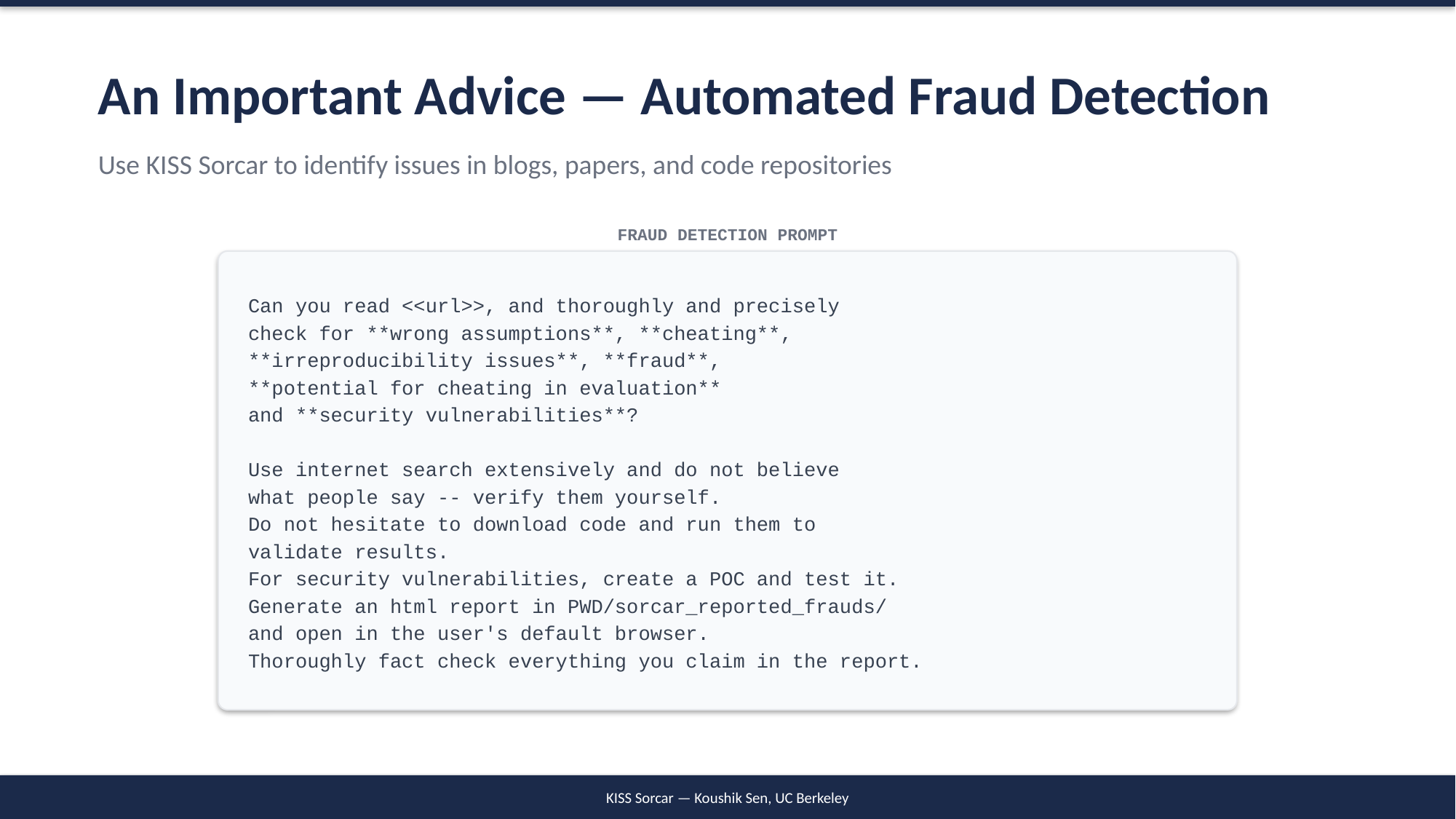

An Important Advice — Automated Fraud Detection
Use KISS Sorcar to identify issues in blogs, papers, and code repositories
FRAUD DETECTION PROMPT
Can you read <<url>>, and thoroughly and precisely
check for **wrong assumptions**, **cheating**,
**irreproducibility issues**, **fraud**,
**potential for cheating in evaluation**
and **security vulnerabilities**?

Use internet search extensively and do not believe
what people say -- verify them yourself.
Do not hesitate to download code and run them to
validate results.
For security vulnerabilities, create a POC and test it.
Generate an html report in PWD/sorcar_reported_frauds/
and open in the user's default browser.
Thoroughly fact check everything you claim in the report.
KISS Sorcar — Koushik Sen, UC Berkeley